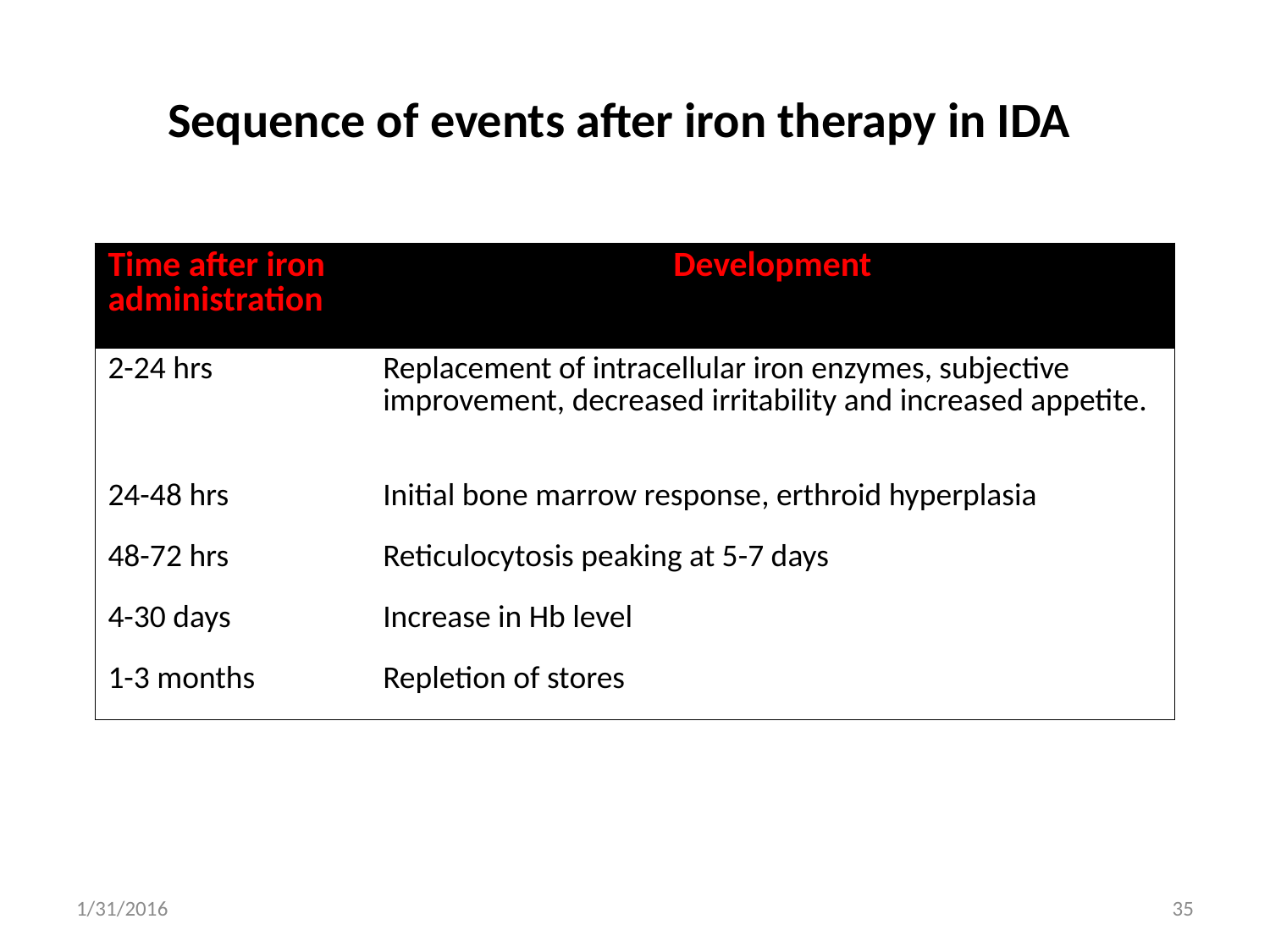

# Sequence of events after iron therapy in IDA
| Time after iron administration | Development |
| --- | --- |
| 2-24 hrs | Replacement of intracellular iron enzymes, subjective improvement, decreased irritability and increased appetite. |
| 24-48 hrs | Initial bone marrow response, erthroid hyperplasia |
| 48-72 hrs | Reticulocytosis peaking at 5-7 days |
| 4-30 days | Increase in Hb level |
| 1-3 months | Repletion of stores |
1/31/2016
35